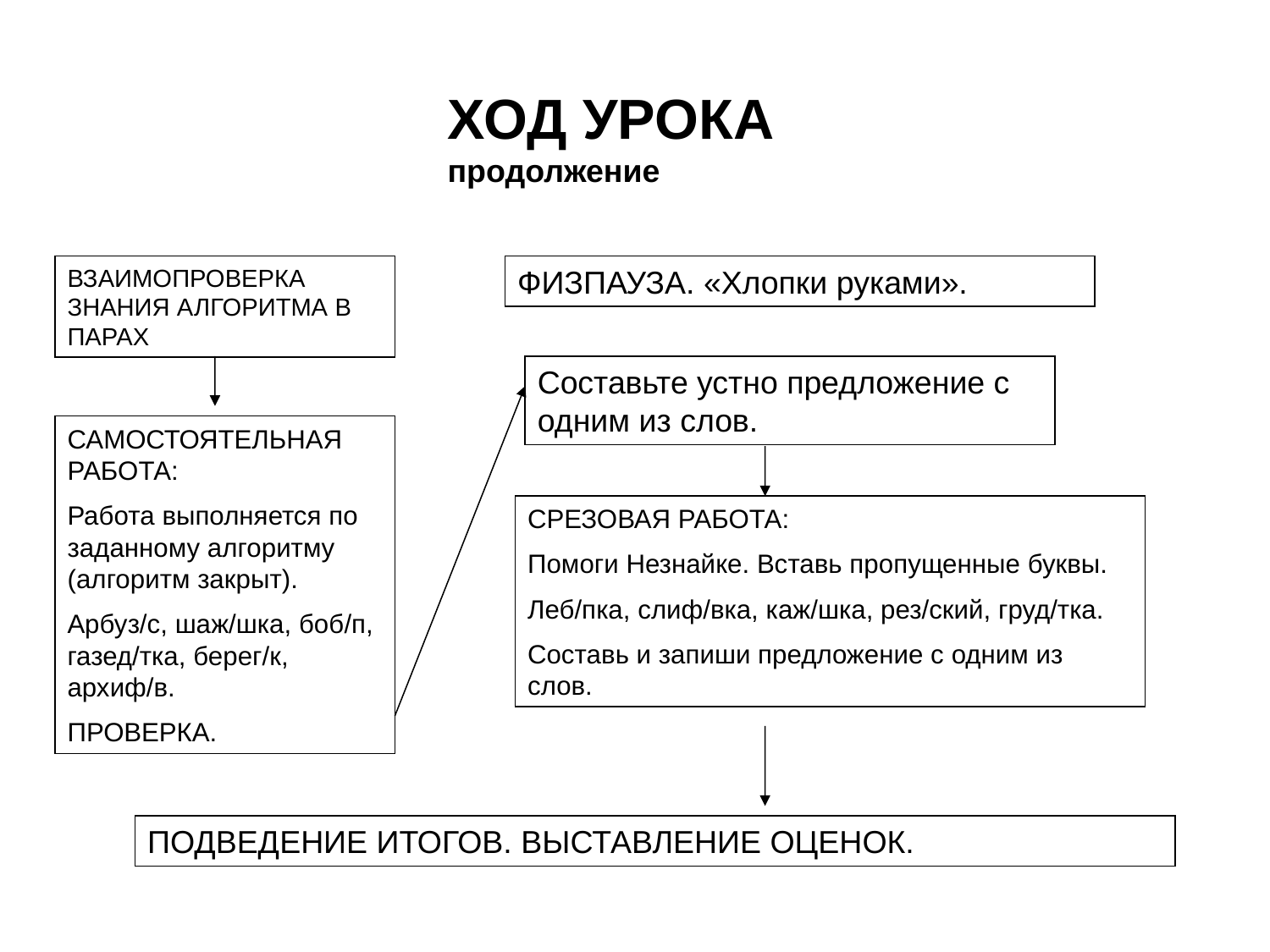

ХОД УРОКА
продолжение

ВЗАИМОПРОВЕРКА ЗНАНИЯ АЛГОРИТМА В ПАРАХ
ФИЗПАУЗА. «Хлопки руками».

Составьте устно предложение с одним из слов.

САМОСТОЯТЕЛЬНАЯ РАБОТА:
Работа выполняется по заданному алгоритму (алгоритм закрыт).
Арбуз/с, шаж/шка, боб/п, газед/тка, берег/к, архиф/в.
ПРОВЕРКА.

СРЕЗОВАЯ РАБОТА:
Помоги Незнайке. Вставь пропущенные буквы.
Леб/пка, слиф/вка, каж/шка, рез/ский, груд/тка.
Составь и запиши предложение с одним из слов.

ПОДВЕДЕНИЕ ИТОГОВ. ВЫСТАВЛЕНИЕ ОЦЕНОК.